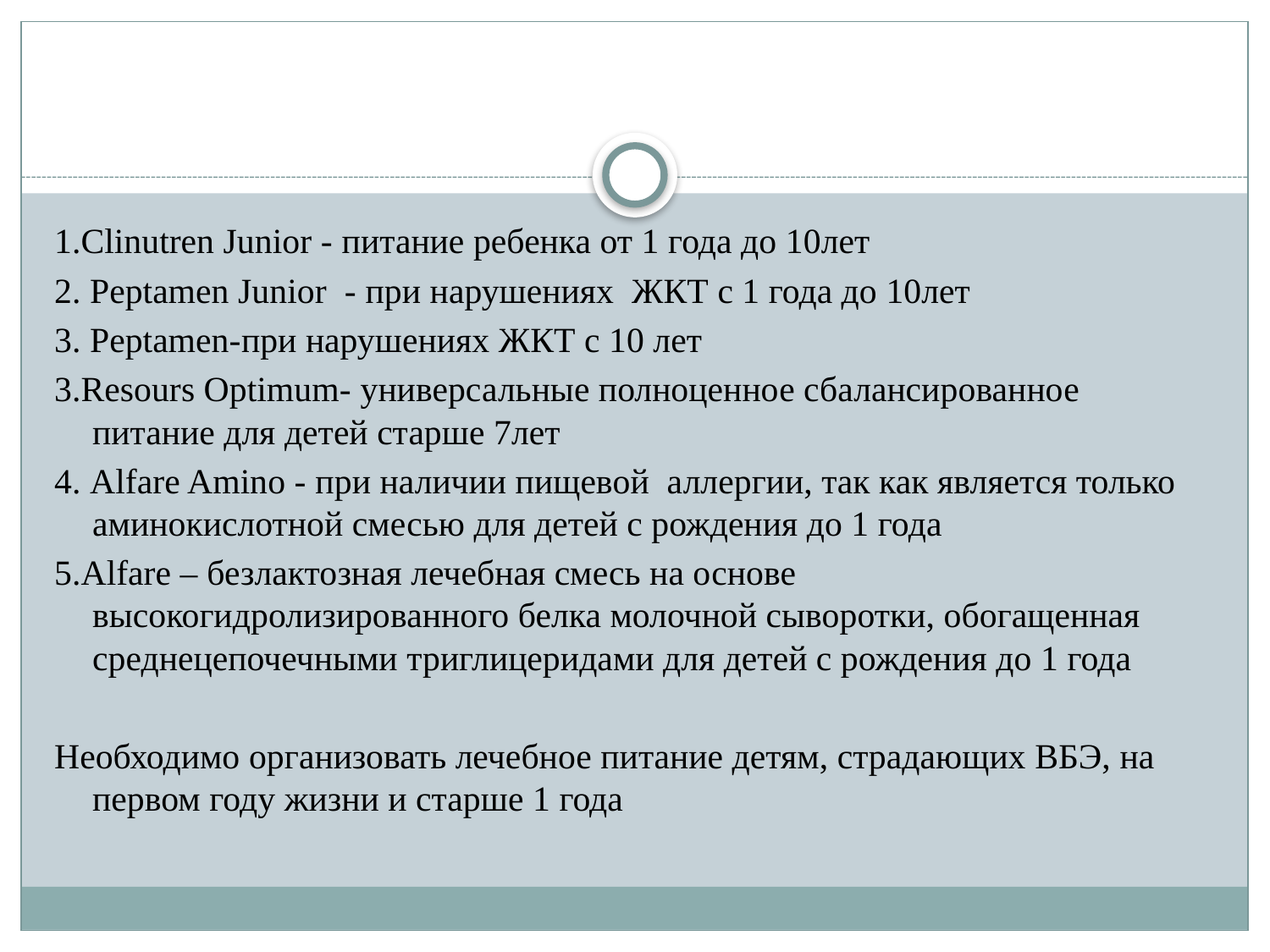

#
1.Clinutren Junior - питание ребенка от 1 года до 10лет
2. Peptamen Junior  - при нарушениях  ЖКТ c 1 года до 10лет
3. Peptamen-при нарушениях ЖКТ с 10 лет
3.Resours Optimum- универсальные полноценное сбалансированное питание для детей старше 7лет
4. Alfare Amino - при наличии пищевой  аллергии, так как является только аминокислотной смесью для детей с рождения до 1 года
5.Alfare – безлактозная лечебная смесь на основе высокогидролизированного белка молочной сыворотки, обогащенная среднецепочечными триглицеридами для детей с рождения до 1 года

Необходимо организовать лечебное питание детям, страдающих ВБЭ, на первом году жизни и старше 1 года